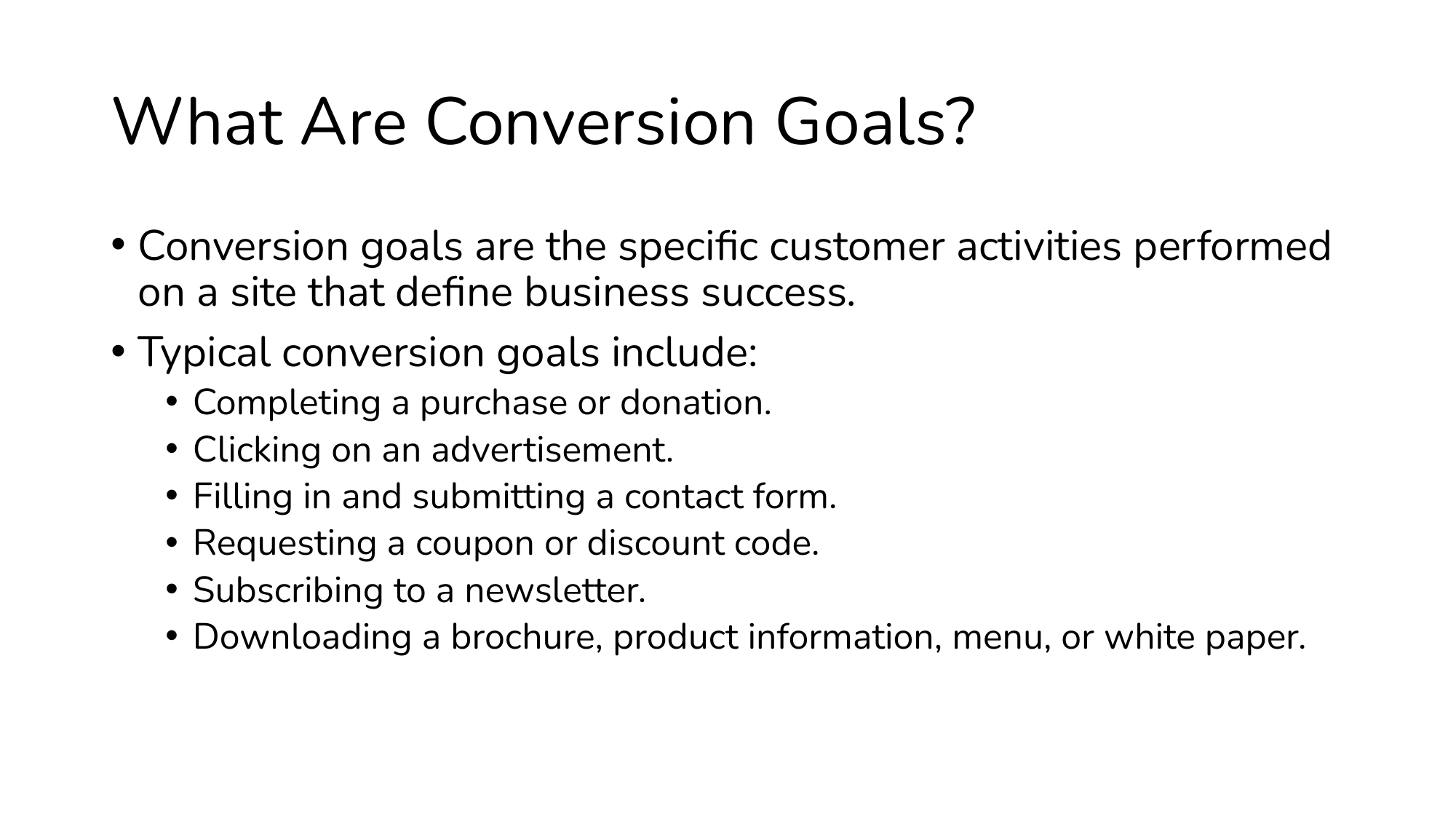

# What Are Conversion Goals?
Conversion goals are the specific customer activities performed on a site that define business success.
Typical conversion goals include:
Completing a purchase or donation.
Clicking on an advertisement.
Filling in and submitting a contact form.
Requesting a coupon or discount code.
Subscribing to a newsletter.
Downloading a brochure, product information, menu, or white paper.